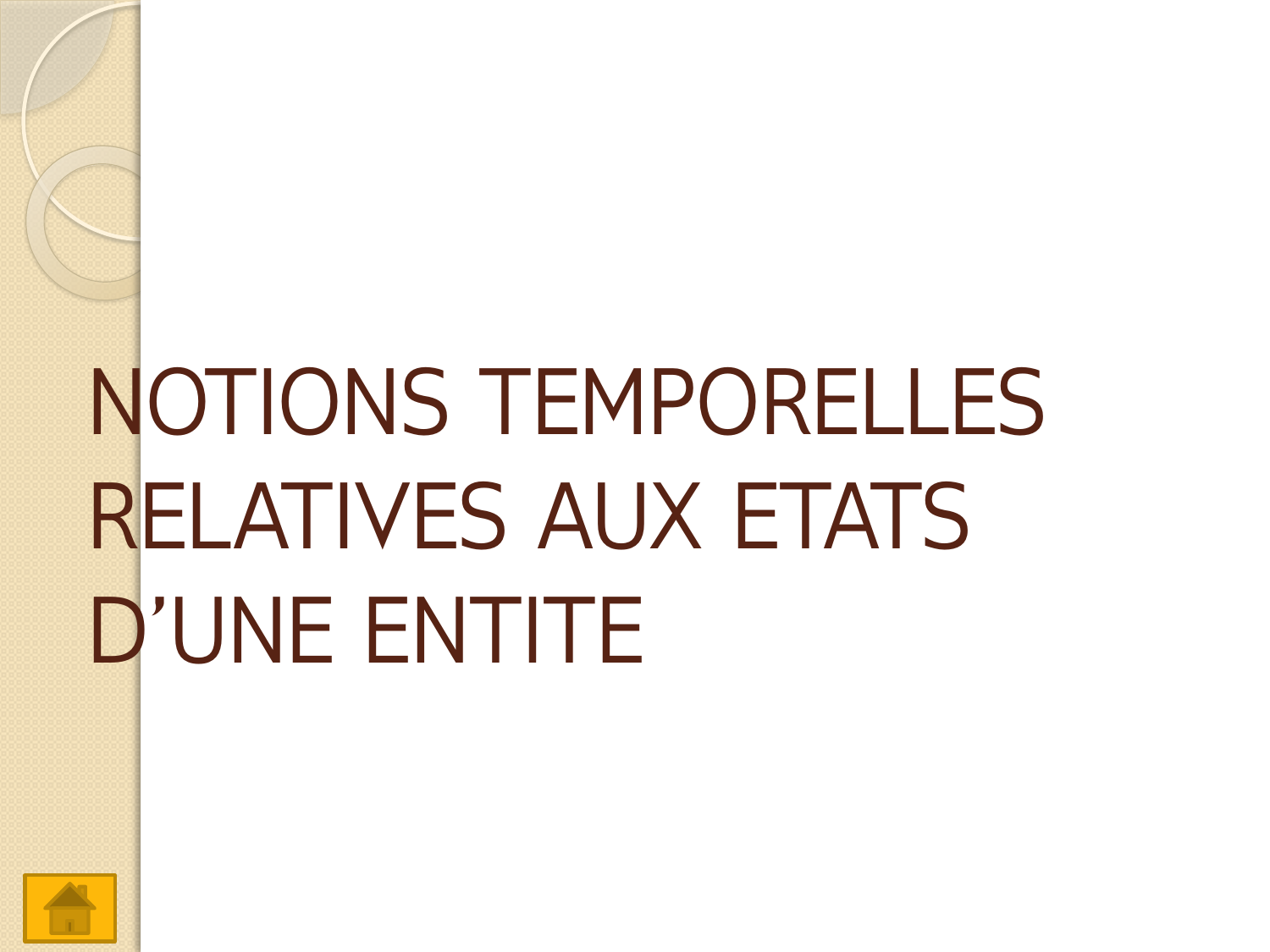

# NOTIONS TEMPORELLES RELATIVES AUX ETATS D’UNE ENTITE